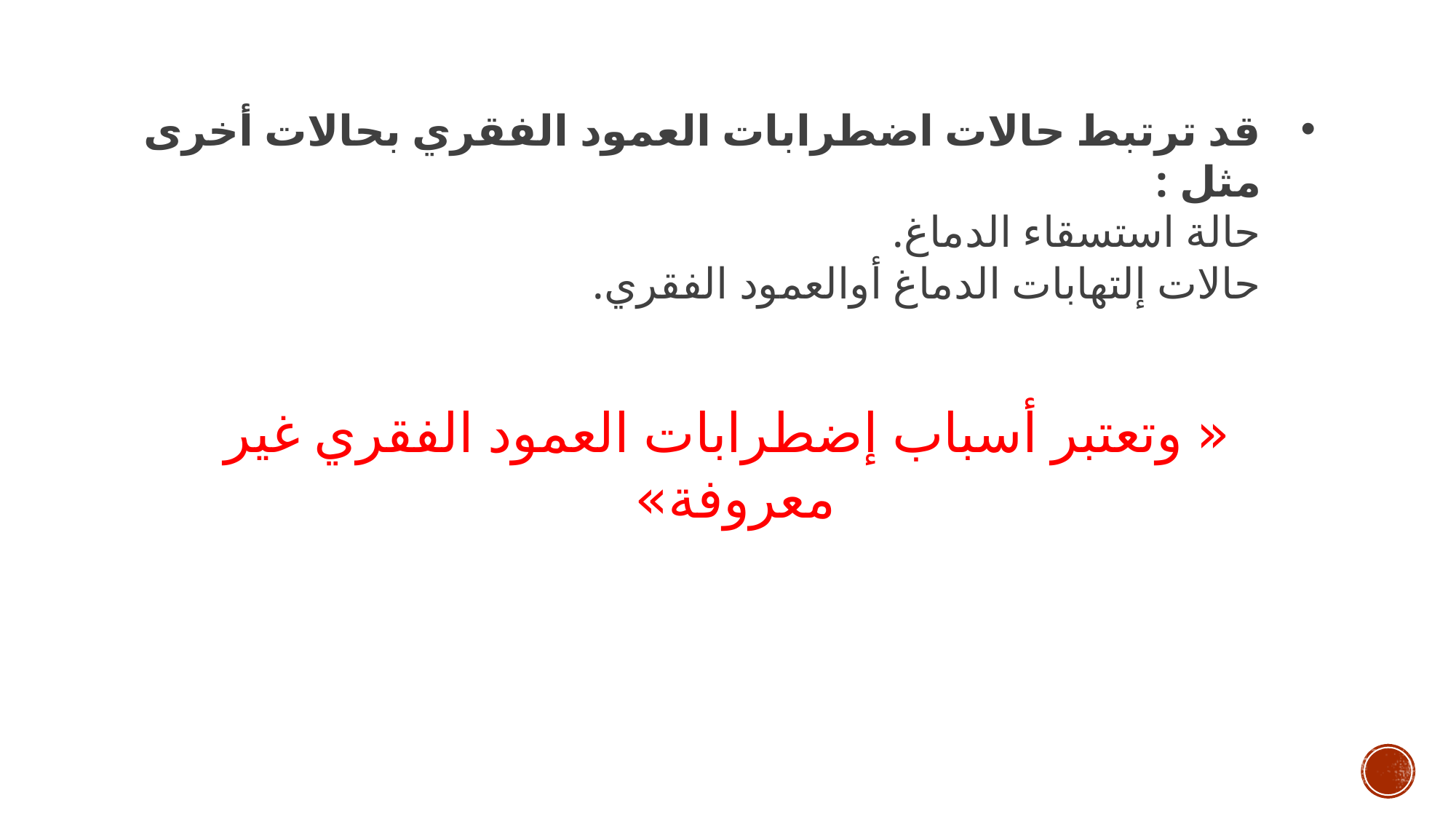

# قد ترتبط حالات اضطرابات العمود الفقري بحالات أخرى مثل : حالة استسقاء الدماغ. حالات إلتهابات الدماغ أوالعمود الفقري.
« وتعتبر أسباب إضطرابات العمود الفقري غير معروفة»